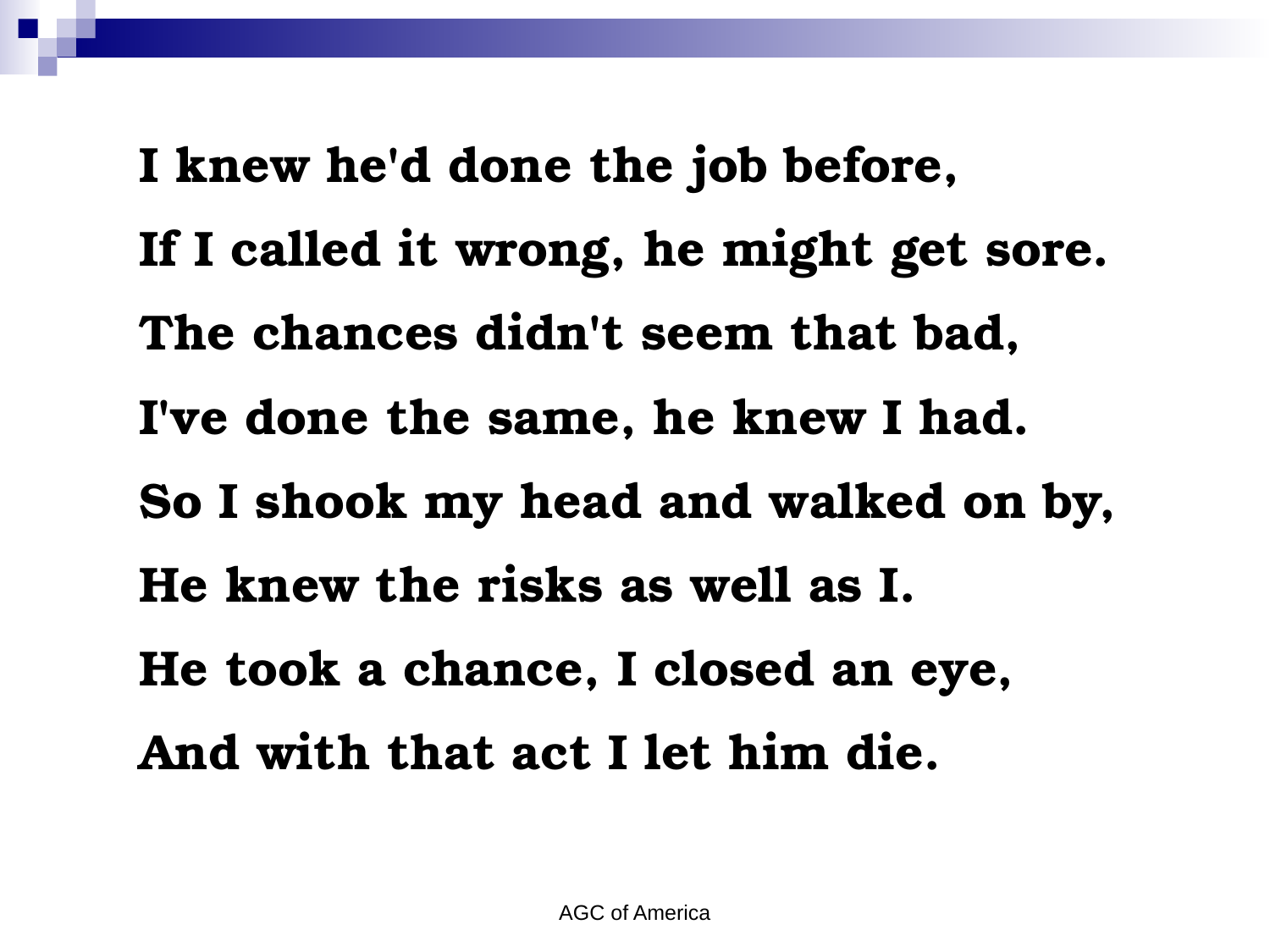

I knew he'd done the job before,
If I called it wrong, he might get sore.
The chances didn't seem that bad,
I've done the same, he knew I had.
So I shook my head and walked on by,
He knew the risks as well as I.
He took a chance, I closed an eye,
And with that act I let him die.

AGC of America